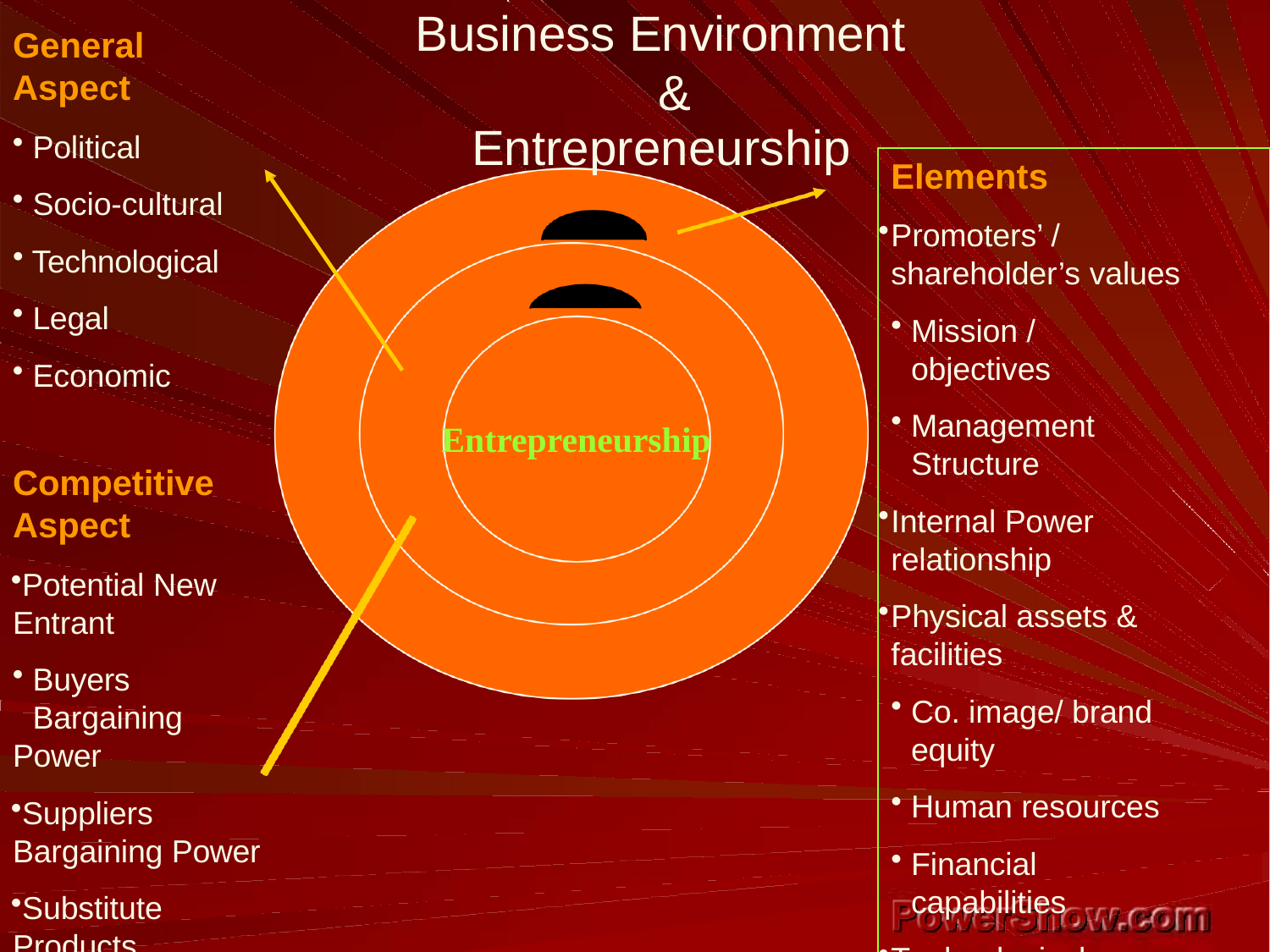

General Aspect
Political
Socio-cultural
Technological
Legal
Economic
# Business Environment  &
Entrepreneurship
Elements
Promoters’ /  shareholder’s values
Mission / objectives
Management Structure
Internal Power  relationship
Physical assets &  facilities
Co. image/ brand equity
Human resources
Financial capabilities
Technological  capabilities
Marketing capabilities

Entrepreneurship
Competitive
Aspect
Potential New  Entrant
Buyers Bargaining
Power
Suppliers  Bargaining Power
Substitute  Products